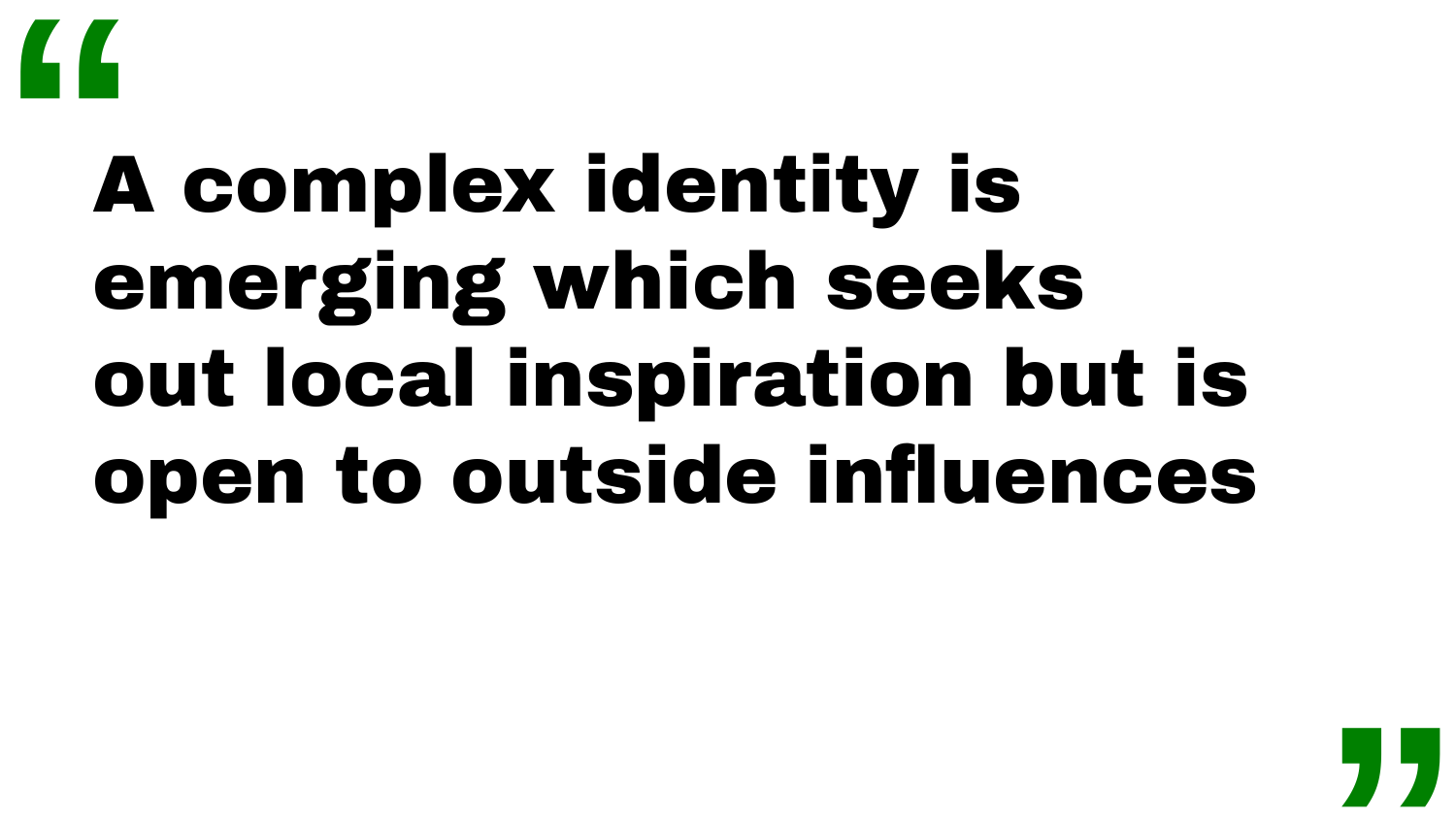

“
A complex identity is emerging which seeks
out local inspiration but is open to outside influences
”